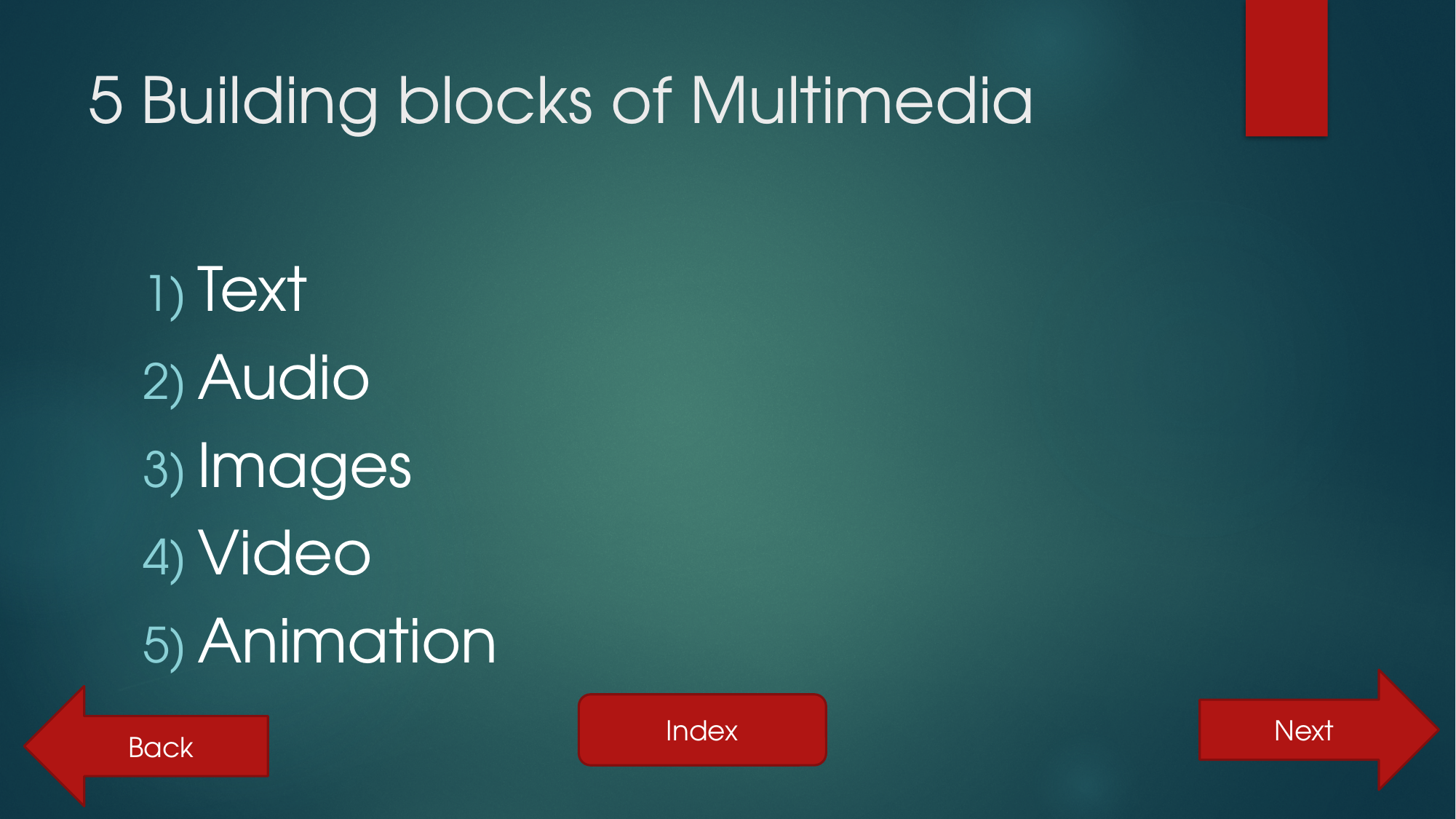

# 5 Building blocks of Multimedia
Text
Audio
Images
Video
Animation

Next
Back
Index